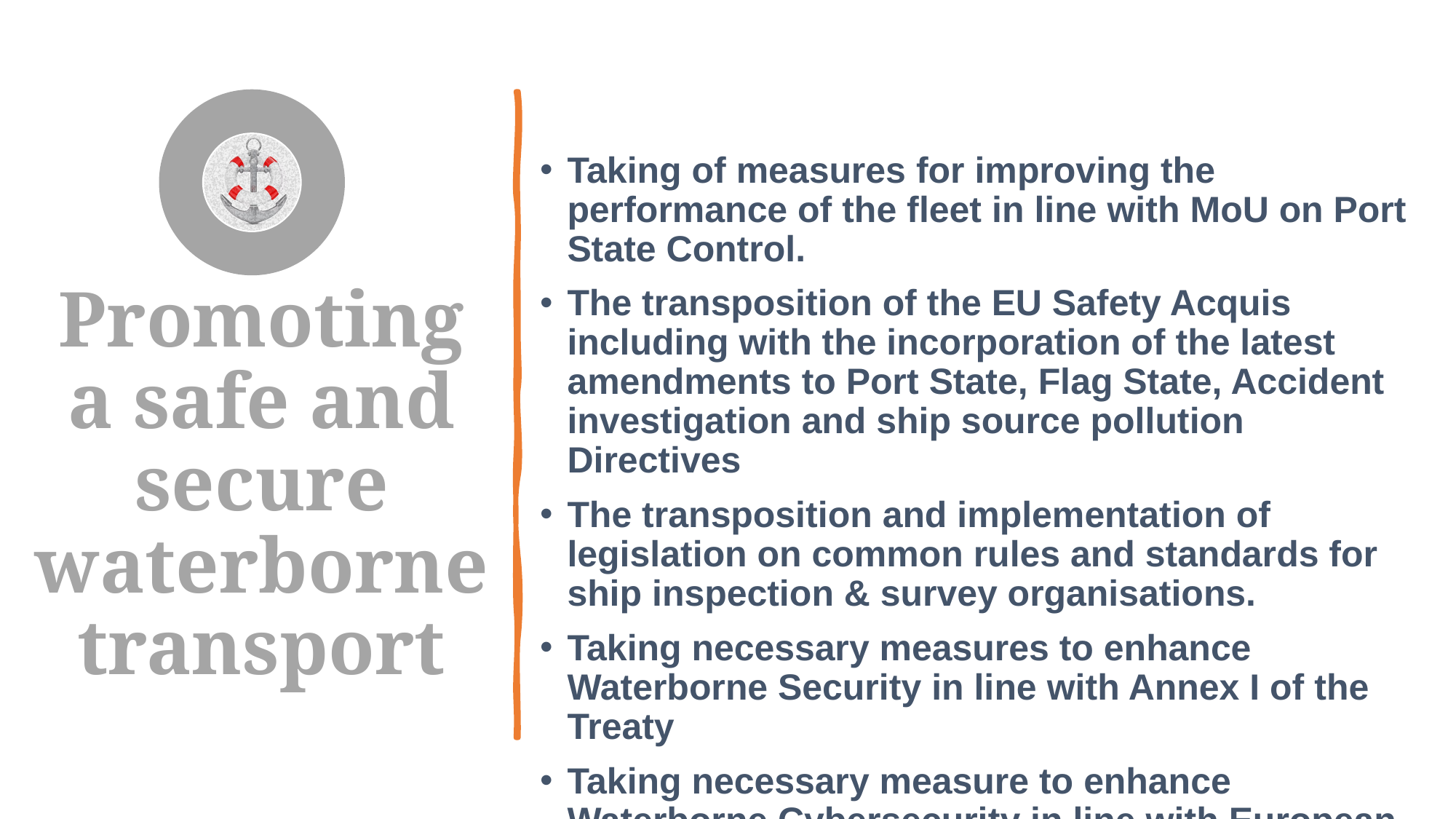

# Promoting a safe and secure waterborne transport

Taking of measures for improving the performance of the fleet in line with MoU on Port State Control.
The transposition of the EU Safety Acquis including with the incorporation of the latest amendments to Port State, Flag State, Accident investigation and ship source pollution Directives
The transposition and implementation of legislation on common rules and standards for ship inspection & survey organisations.
Taking necessary measures to enhance Waterborne Security in line with Annex I of the Treaty
Taking necessary measure to enhance Waterborne Cybersecurity in line with European Union Agency for Cyber Security waterborne sector recommendations